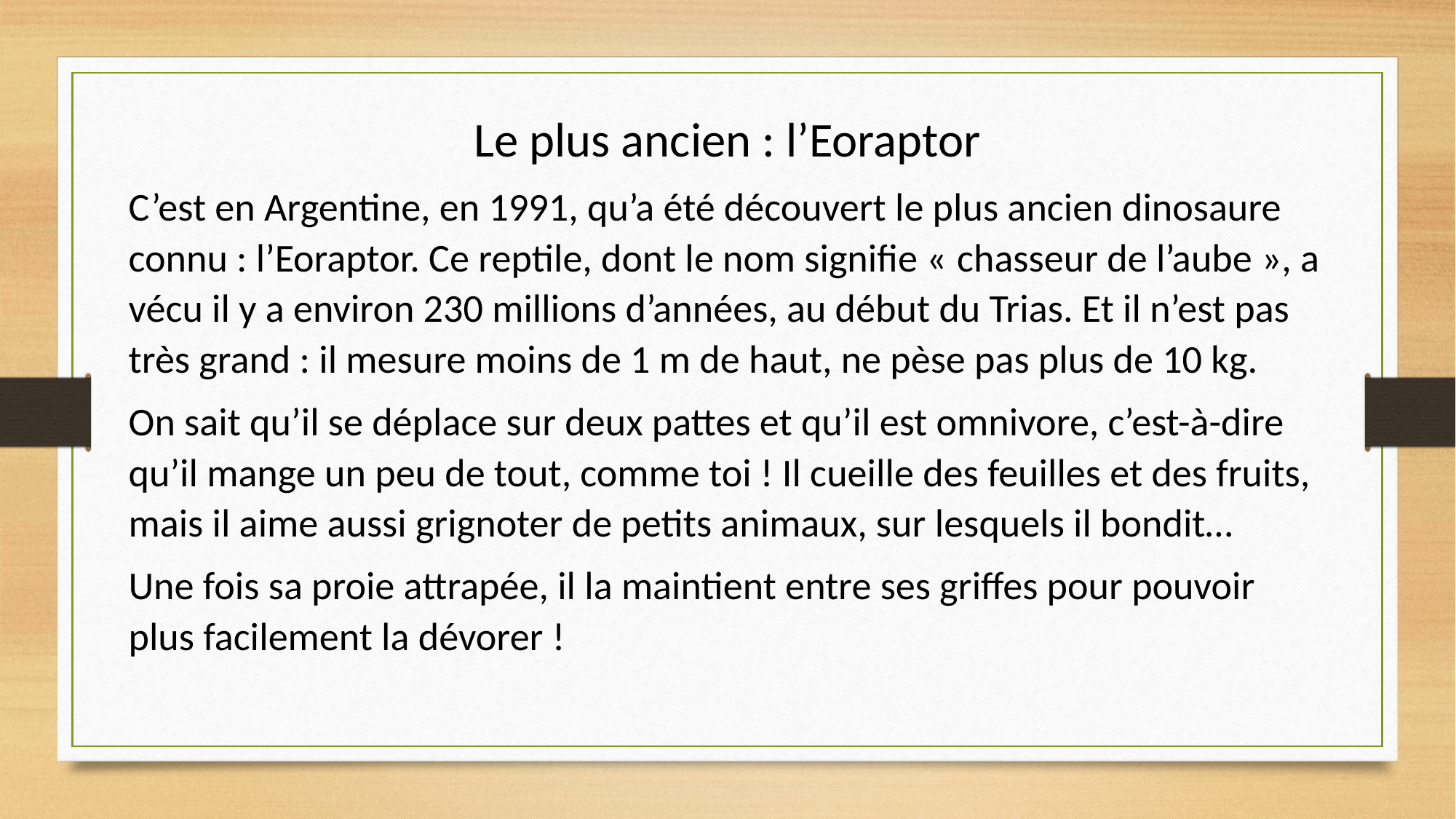

Le plus ancien : l’Eoraptor
C’est en Argentine, en 1991, qu’a été découvert le plus ancien dinosaure connu : l’Eoraptor. Ce reptile, dont le nom signifie « chasseur de l’aube », a vécu il y a environ 230 millions d’années, au début du Trias. Et il n’est pas très grand : il mesure moins de 1 m de haut, ne pèse pas plus de 10 kg.
On sait qu’il se déplace sur deux pattes et qu’il est omnivore, c’est-à-dire qu’il mange un peu de tout, comme toi ! Il cueille des feuilles et des fruits, mais il aime aussi grignoter de petits animaux, sur lesquels il bondit…
Une fois sa proie attrapée, il la maintient entre ses griffes pour pouvoir plus facilement la dévorer !